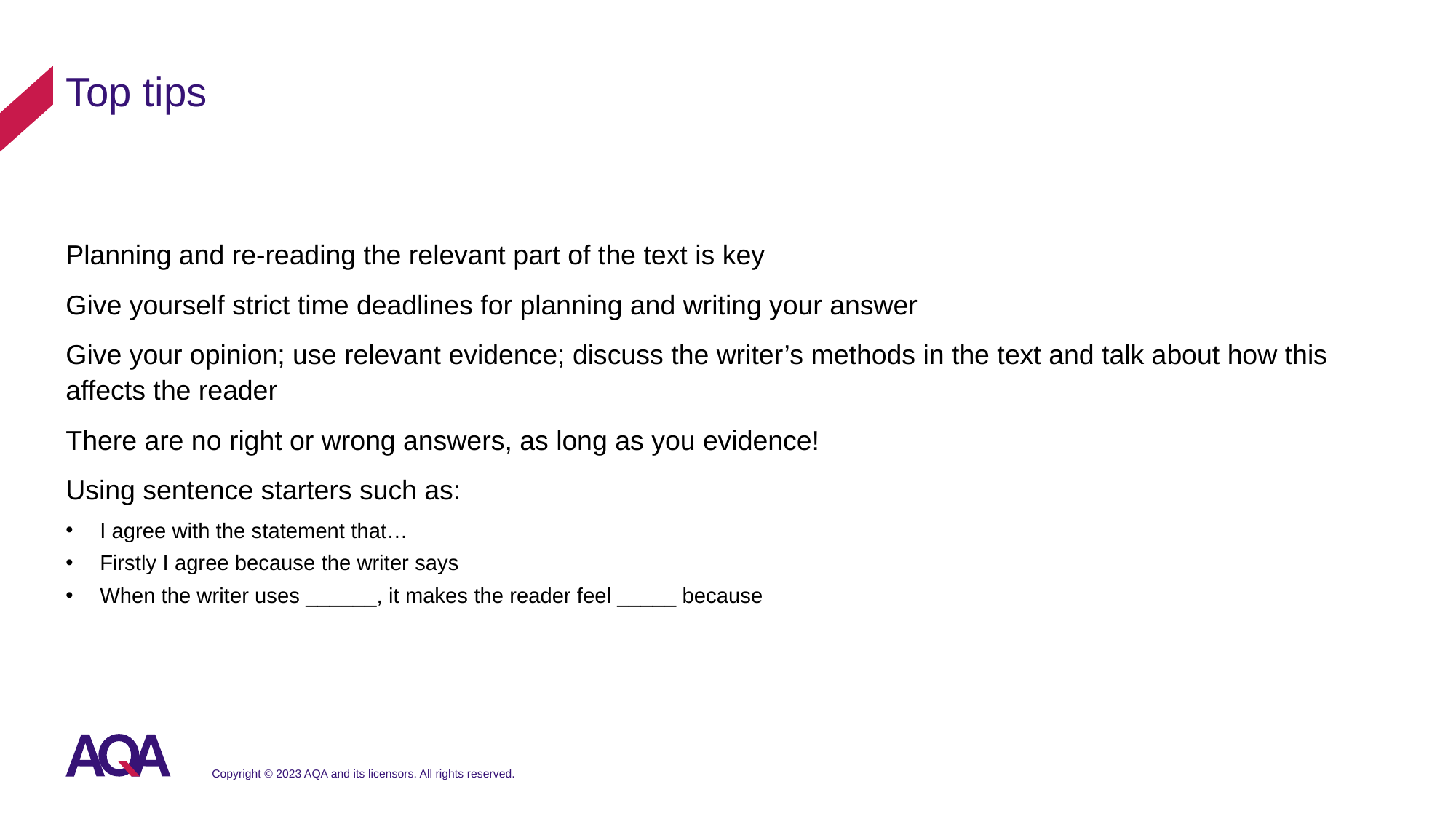

# Top tips
Planning and re-reading the relevant part of the text is key
Give yourself strict time deadlines for planning and writing your answer
Give your opinion; use relevant evidence; discuss the writer’s methods in the text and talk about how this affects the reader
There are no right or wrong answers, as long as you evidence!
Using sentence starters such as:
I agree with the statement that…
Firstly I agree because the writer says
When the writer uses ______, it makes the reader feel _____ because
Copyright © 2023 AQA and its licensors. All rights reserved.